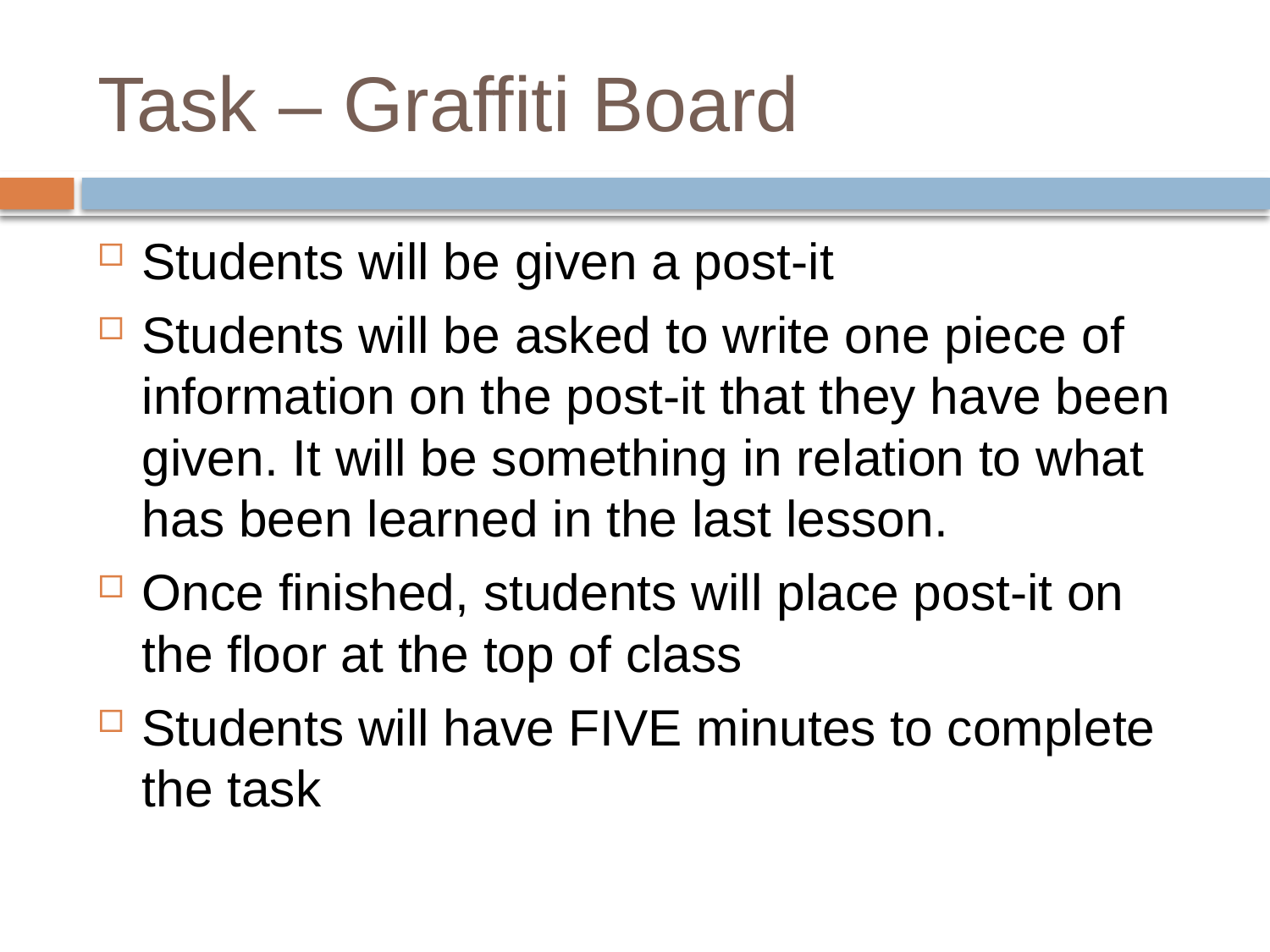

# Task – Graffiti Board
Students will be given a post-it
Students will be asked to write one piece of information on the post-it that they have been given. It will be something in relation to what has been learned in the last lesson.
Once finished, students will place post-it on the floor at the top of class
Students will have FIVE minutes to complete the task